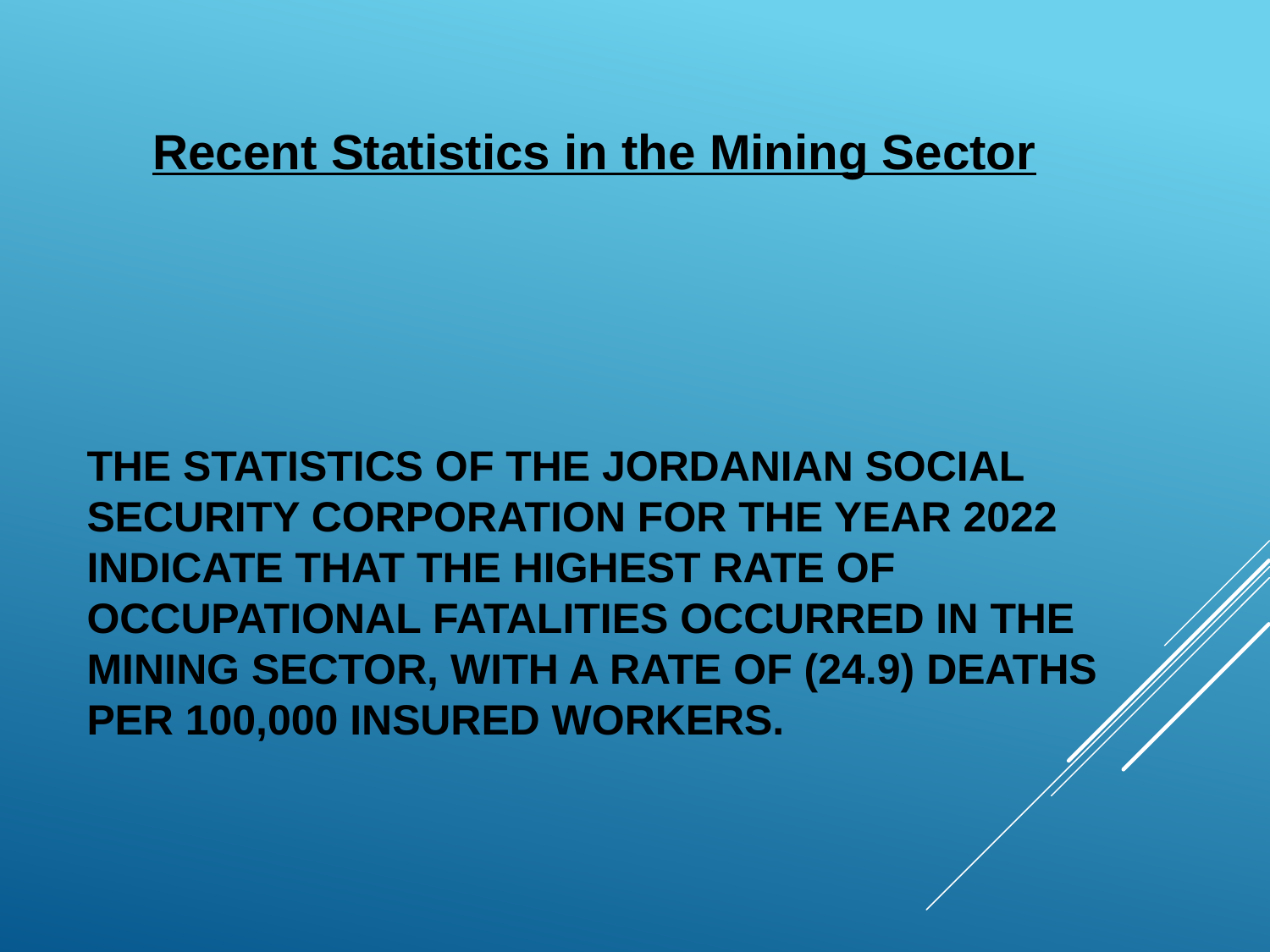

Recent Statistics in the Mining Sector

# The statistics of the Jordanian Social Security Corporation for the year 2022 indicate that the highest rate of occupational fatalities occurred in the mining sector, with a rate of (24.9) deaths per 100,000 insured workers.